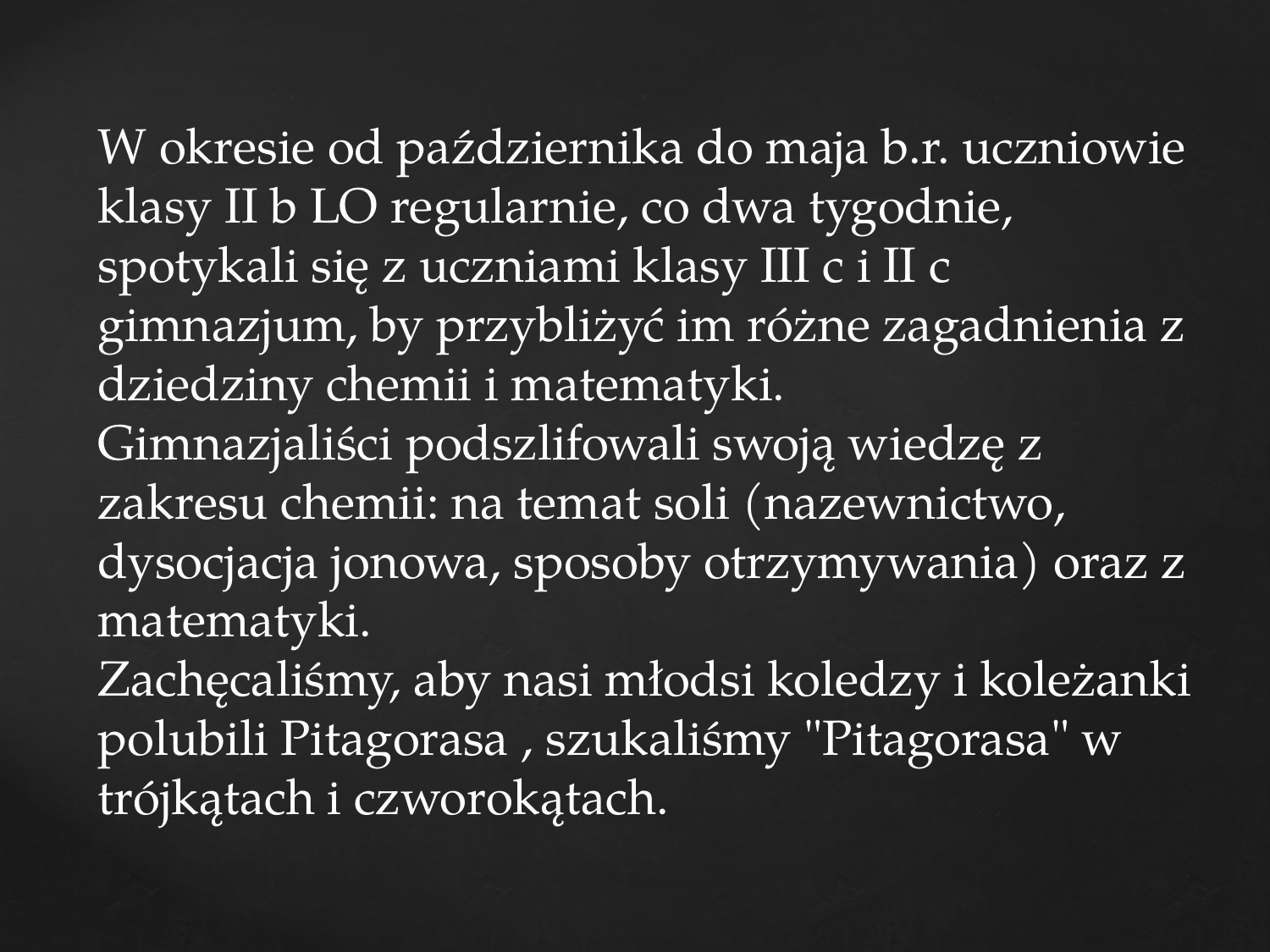

# W okresie od października do maja b.r. uczniowie klasy II b LO regularnie, co dwa tygodnie, spotykali się z uczniami klasy III c i II c gimnazjum, by przybliżyć im różne zagadnienia z dziedziny chemii i matematyki. Gimnazjaliści podszlifowali swoją wiedzę z zakresu chemii: na temat soli (nazewnictwo, dysocjacja jonowa, sposoby otrzymywania) oraz z matematyki. Zachęcaliśmy, aby nasi młodsi koledzy i koleżanki polubili Pitagorasa , szukaliśmy "Pitagorasa" w trójkątach i czworokątach.